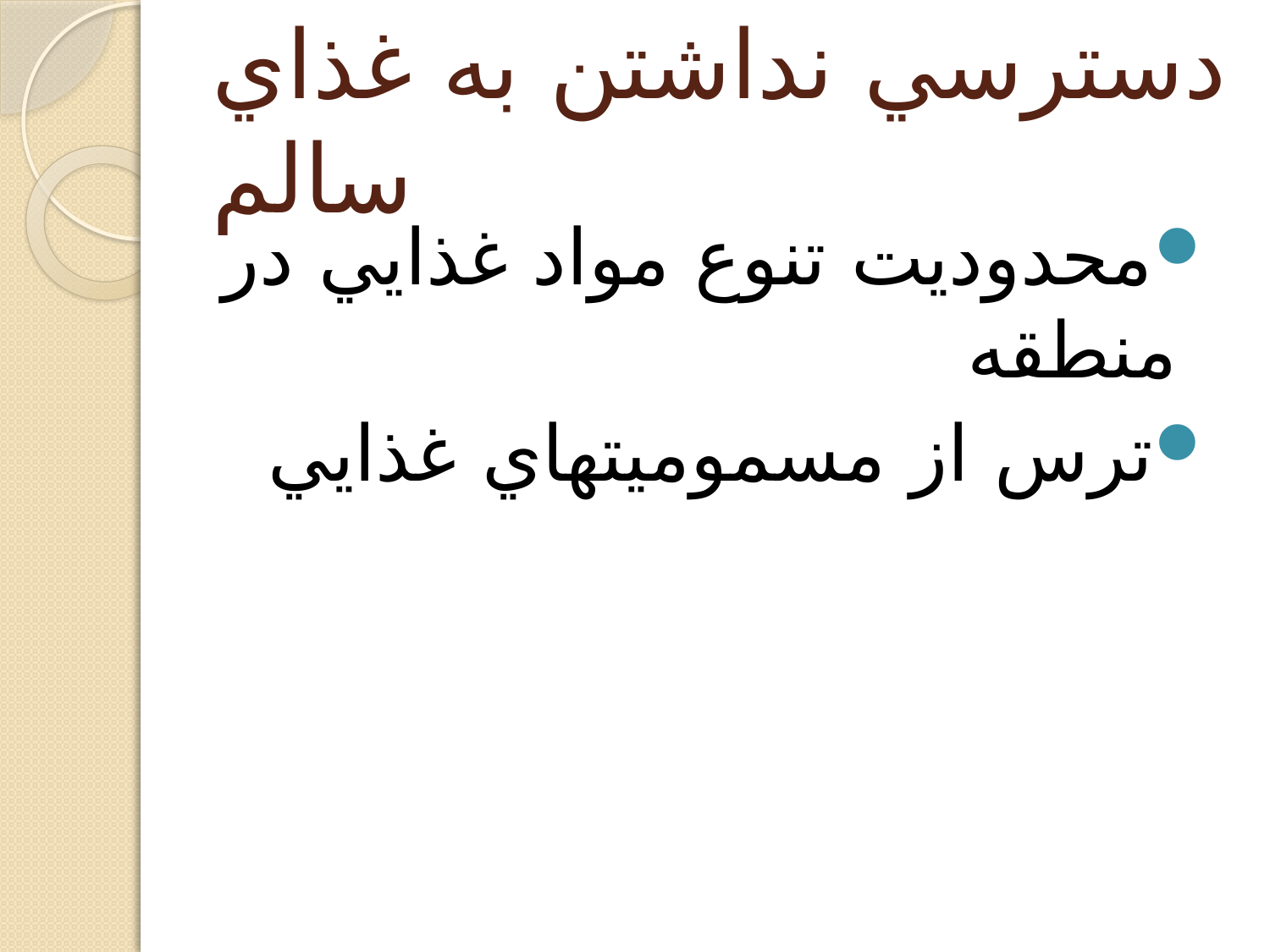

# دسترسي نداشتن به غذاي سالم
محدوديت تنوع مواد غذايي در منطقه
ترس از مسموميتهاي غذايي